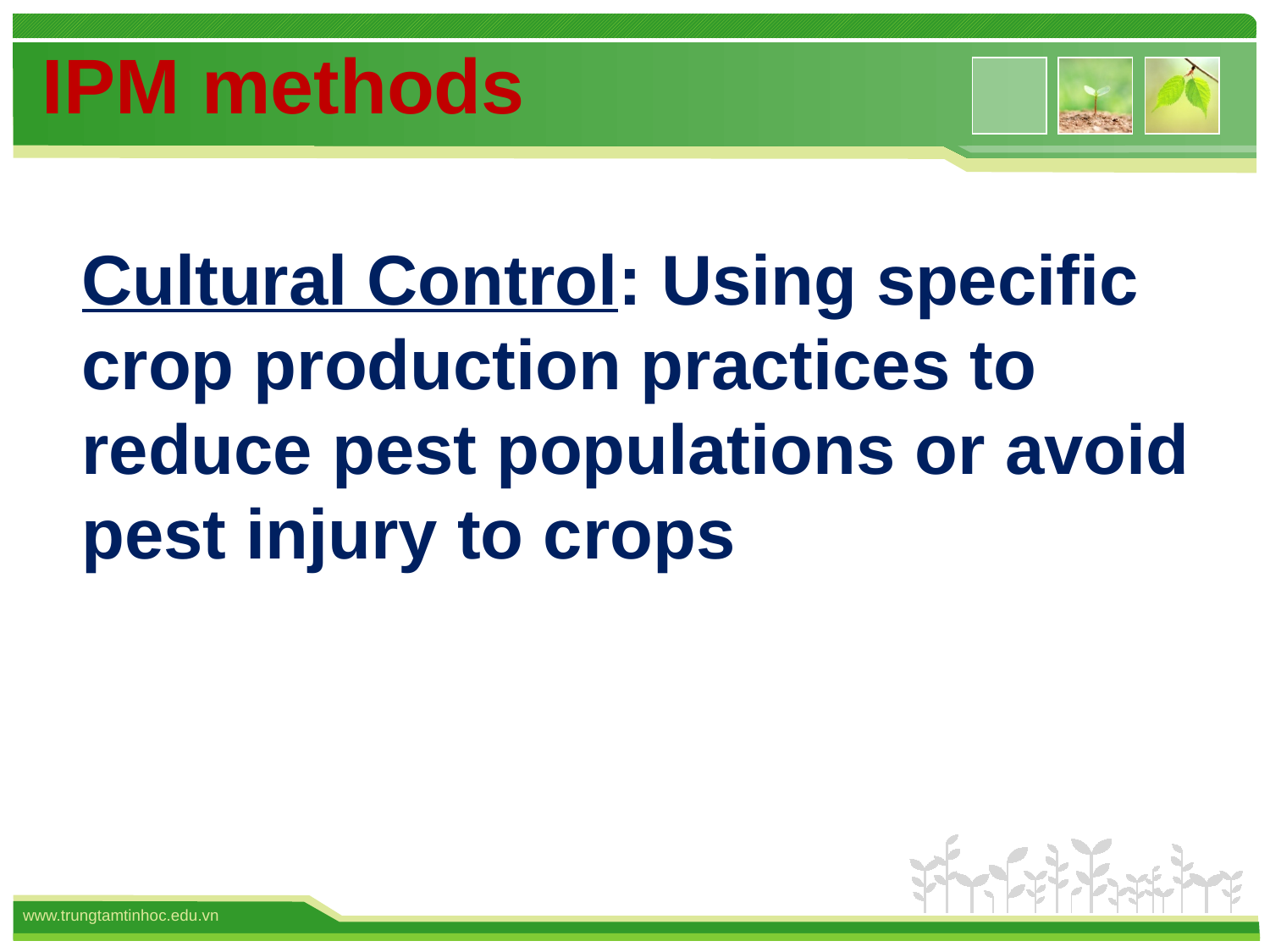

IPM methods
Cultural Control: Using specific crop production practices to reduce pest populations or avoid pest injury to crops